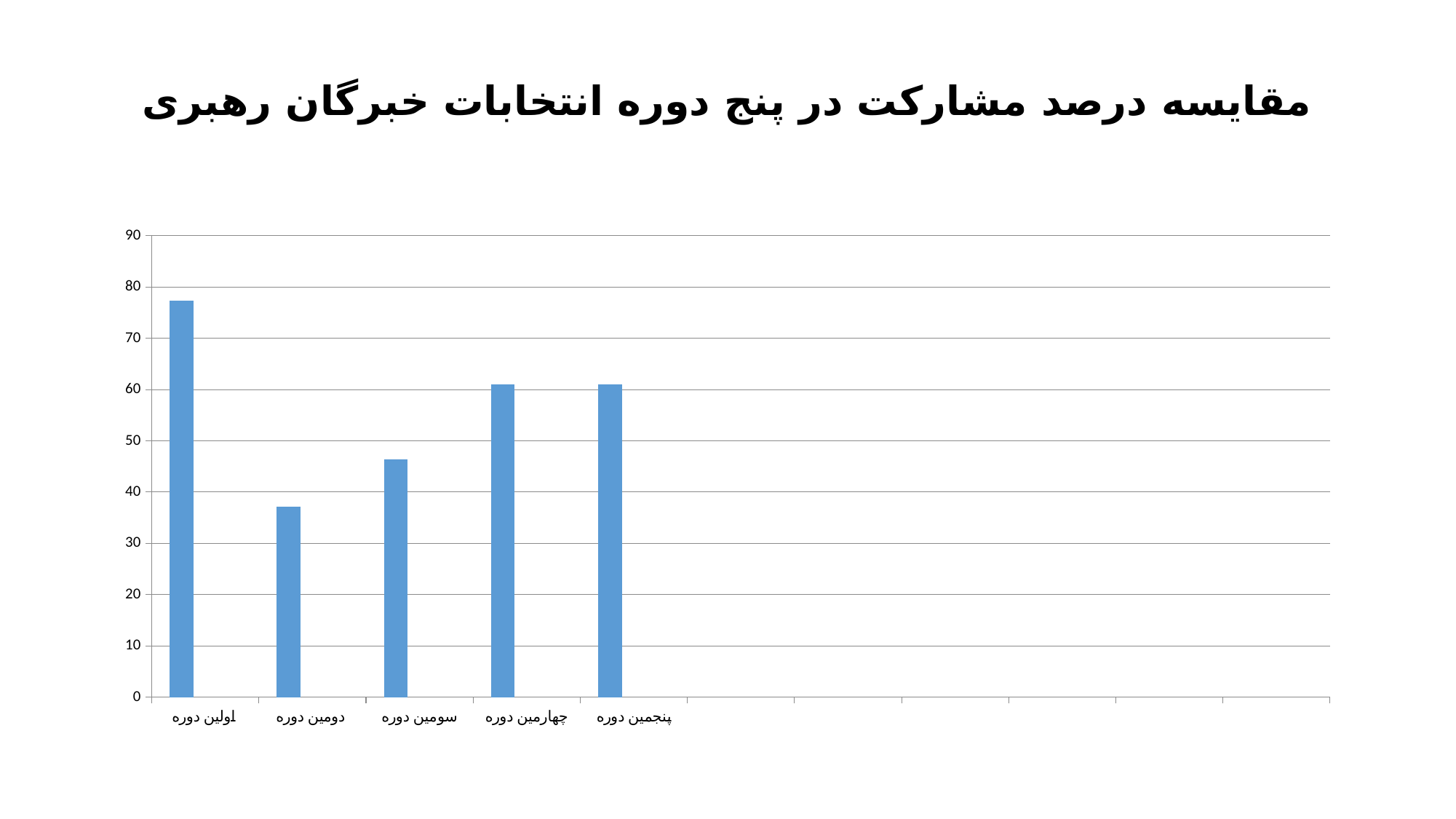

# مقايسه درصد مشاركت در پنج دوره انتخابات خبرگان رهبری

### Chart

| Category | Series 1 | Series 2 | Series 3 |
|---|---|---|---|
| اولين دوره  | 77.38 | None | None |
| دومين دوره  | 37.09 | None | None |
| سومين دوره | 46.32 | None | None |
| چهارمين دوره | 61.0 | None | None |
| پنجمین دوره | 61.0 | None | None |